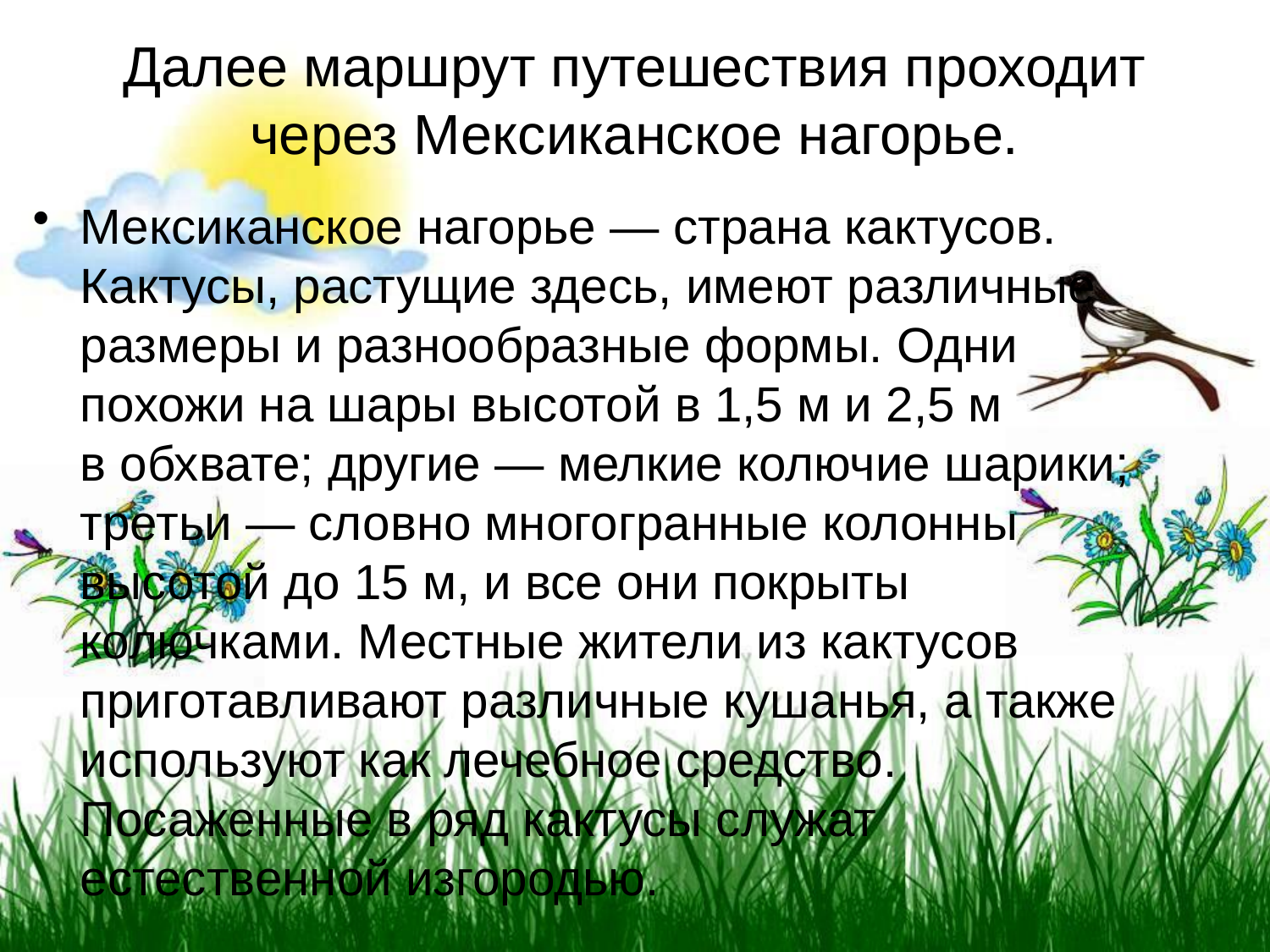

# Далее маршрут путешествия проходит через Мексиканское нагорье.
Мексиканское нагорье — страна кактусов. Кактусы, растущие здесь, имеют различные размеры и разнообразные формы. Одни похожи на шары высотой в 1,5 м и 2,5 м в обхвате; другие — мелкие колючие шарики; третьи — словно многогранные колонны высотой до 15 м, и все они покрыты колючками. Местные жители из кактусов приготавливают различные кушанья, а также используют как лечебное средство. Посаженные в ряд кактусы служат естественной изгородью.